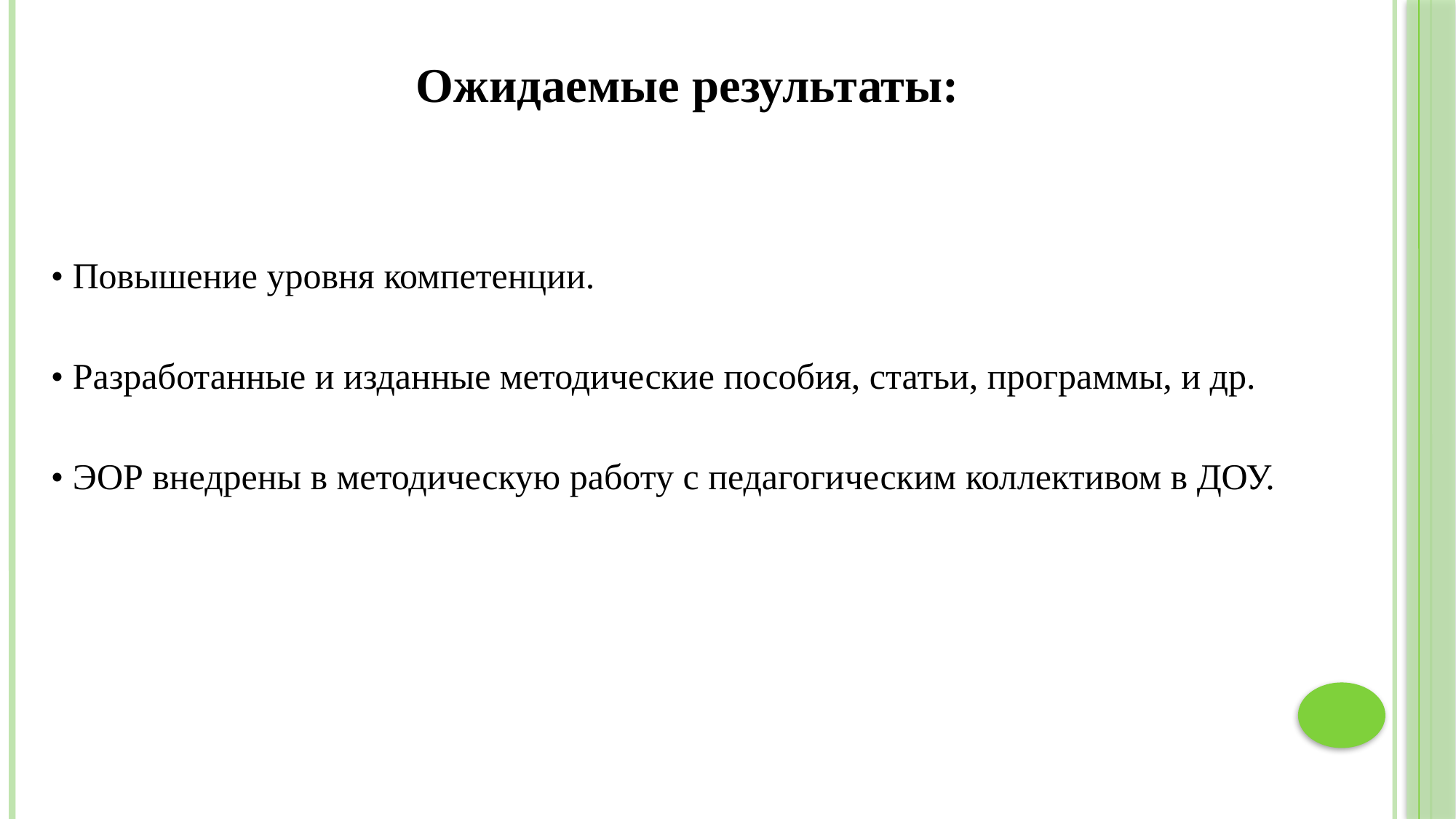

Ожидаемые результаты:

• Повышение уровня компетенции.

• Разработанные и изданные методические пособия, статьи, программы, и др.

• ЭОР внедрены в методическую работу с педагогическим коллективом в ДОУ.